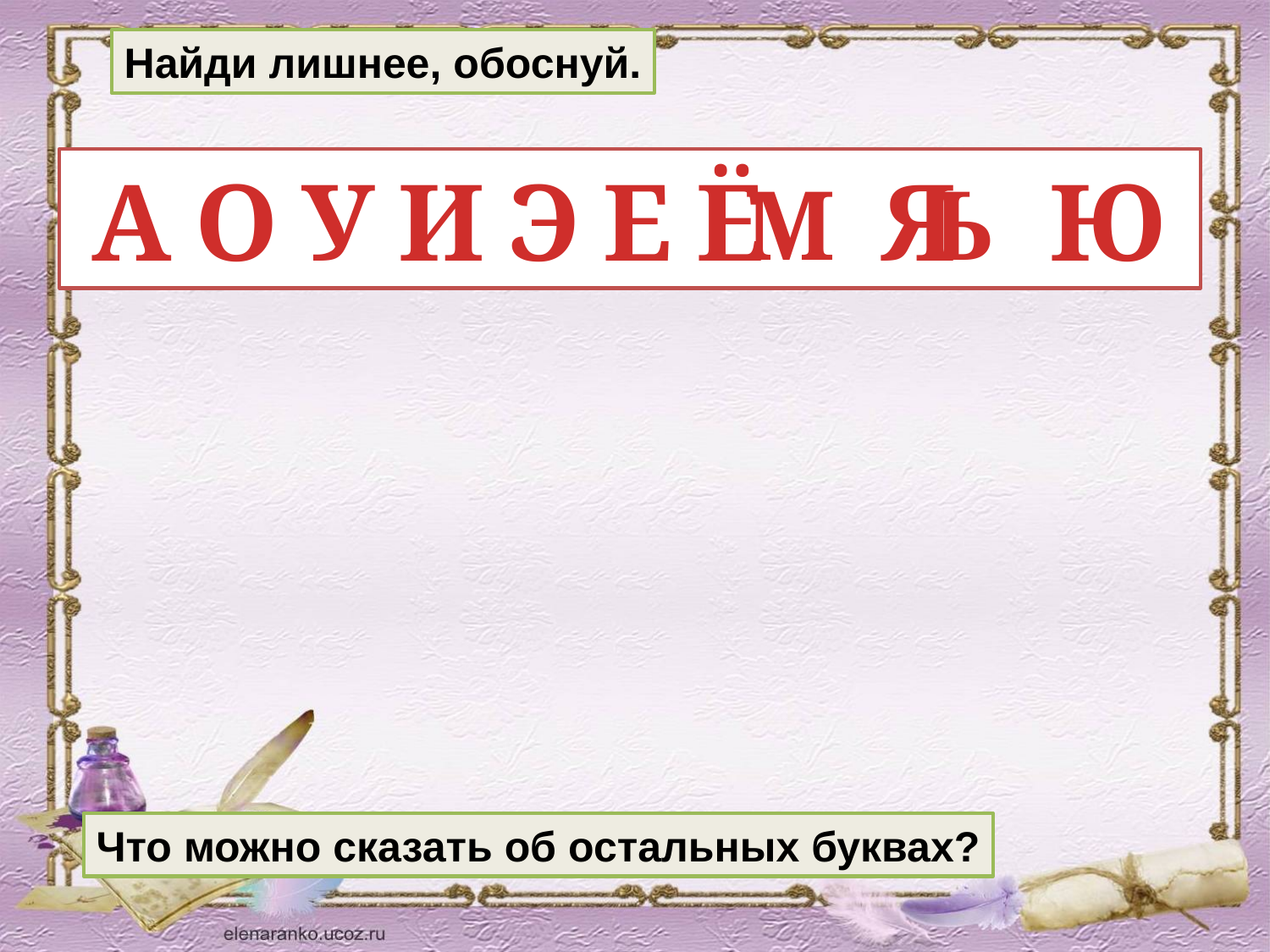

Найди лишнее, обоснуй.
А О У И Э Е Ё     Я    Ю
М
Ь
Что можно сказать об остальных буквах?